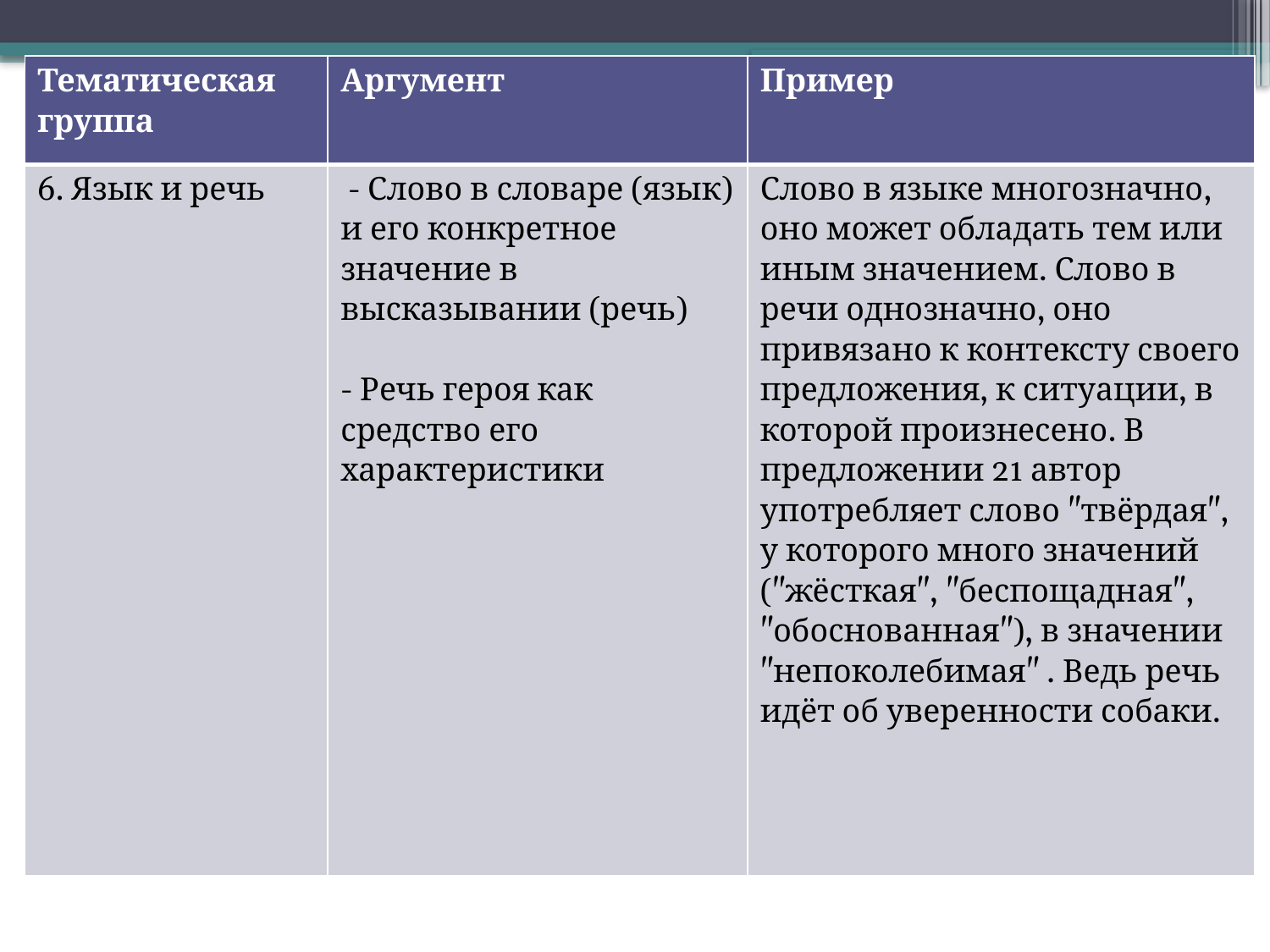

| Тематическая группа | Аргумент | Пример |
| --- | --- | --- |
| 6. Язык и речь | - Слово в словаре (язык) и его конкретное значение в высказывании (речь) - Речь героя как средство его характеристики | Слово в языке многозначно, оно может обладать тем или иным значением. Слово в речи однозначно, оно привязано к контексту своего предложения, к ситуации, в которой произнесено. В предложении 21 автор употребляет слово "твёрдая", у которого много значений ("жёсткая", "беспощадная", "обоснованная"), в значении "непоколебимая" . Ведь речь идёт об уверенности собаки. |
#